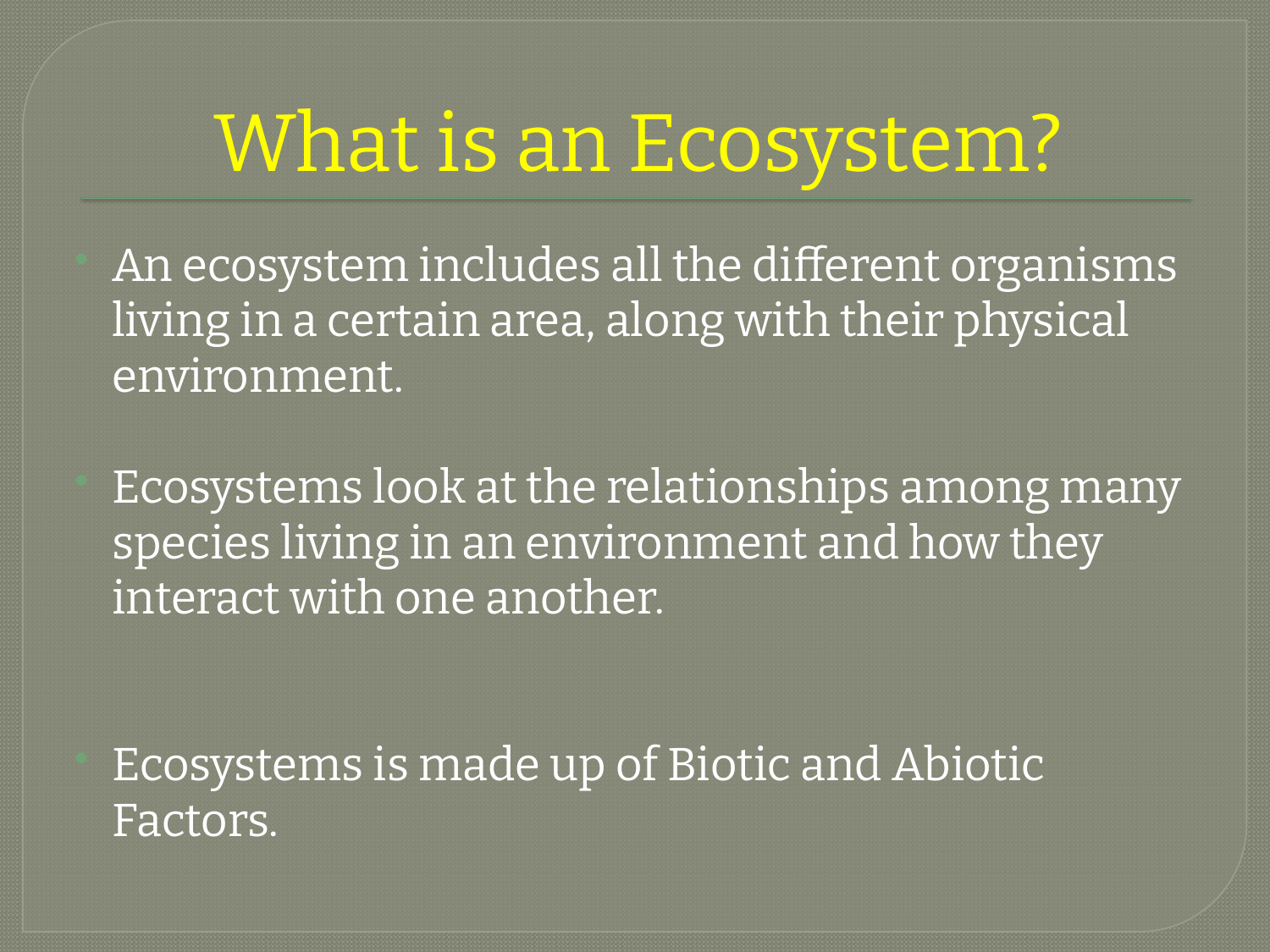

# What is an Ecosystem?
An ecosystem includes all the different organisms living in a certain area, along with their physical environment.

Ecosystems look at the relationships among many species living in an environment and how they interact with one another.

Ecosystems is made up of Biotic and Abiotic Factors.